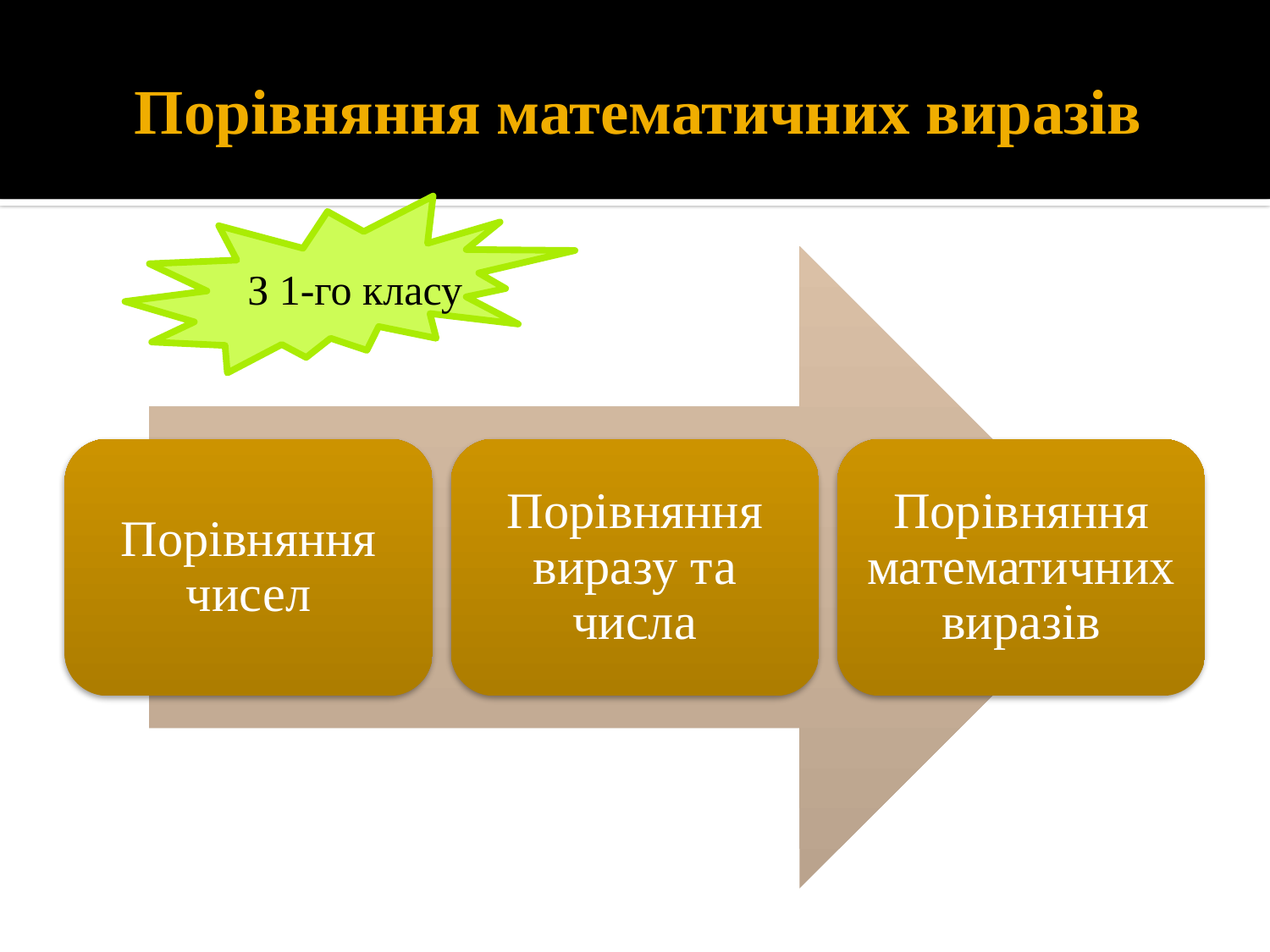

# Порівняння математичних виразів

Порівняння чисел
Порівняння виразу та числа
Порівняння математичних виразів
З 1-го класу